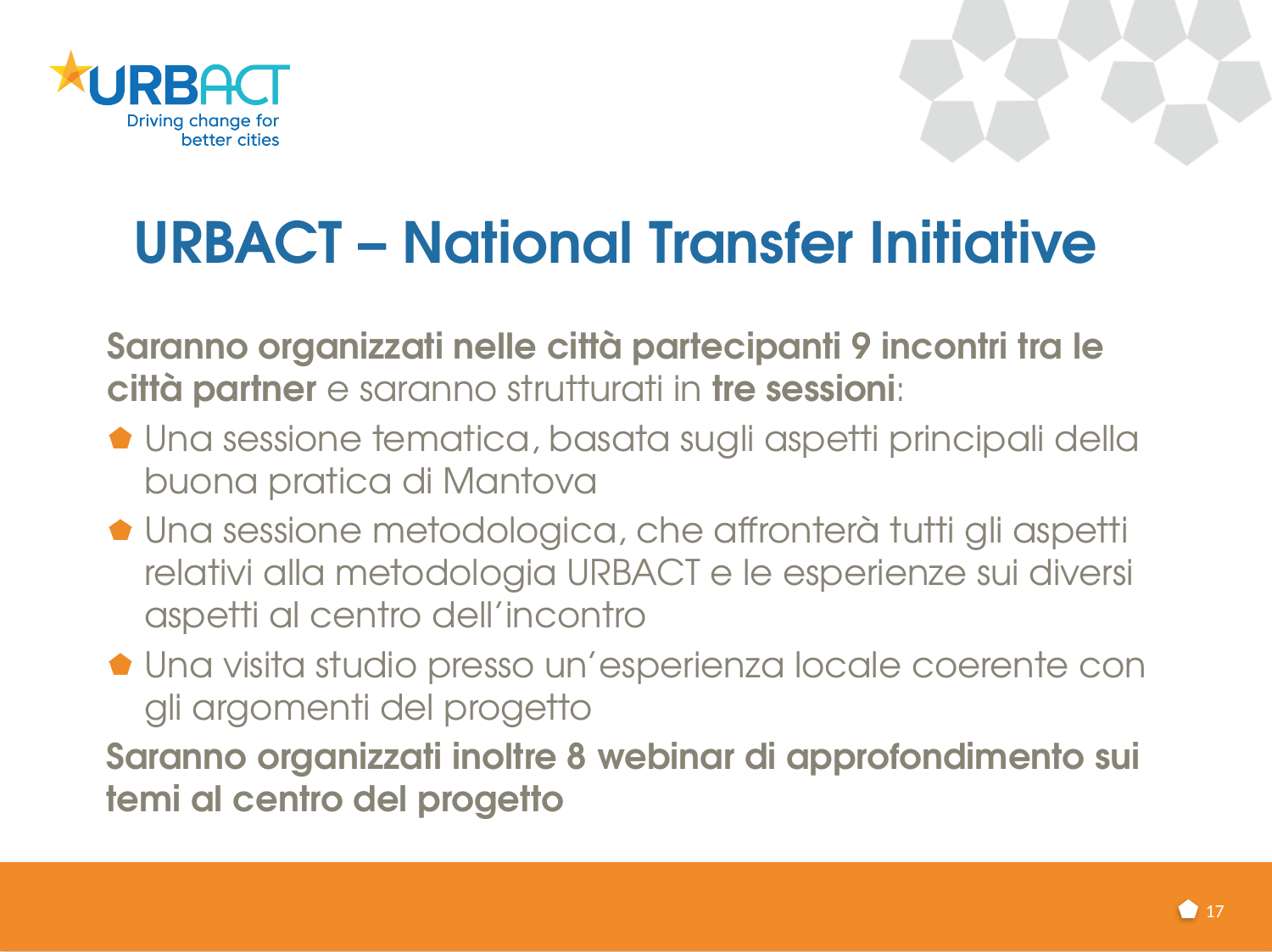

URBACT – National Transfer Initiative

Saranno organizzati nelle città partecipanti 9 incontri tra le città partner e saranno strutturati in tre sessioni:
Una sessione tematica, basata sugli aspetti principali della buona pratica di Mantova
Una sessione metodologica, che affronterà tutti gli aspetti relativi alla metodologia URBACT e le esperienze sui diversi aspetti al centro dell’incontro
Una visita studio presso un’esperienza locale coerente con gli argomenti del progetto
Saranno organizzati inoltre 8 webinar di approfondimento sui temi al centro del progetto
17